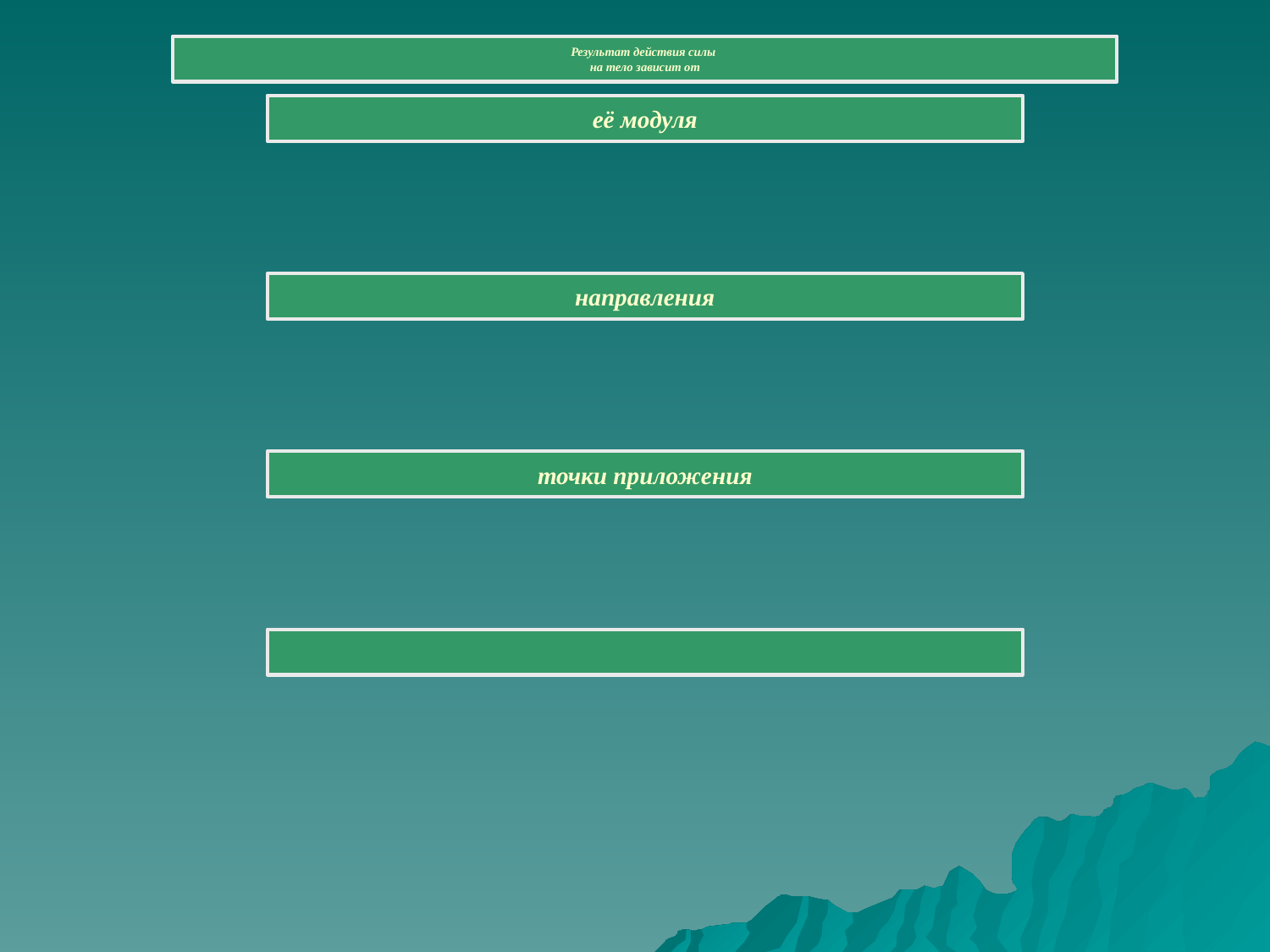

Результат действия силы
на тело зависит от
её модуля
направления
точки приложения